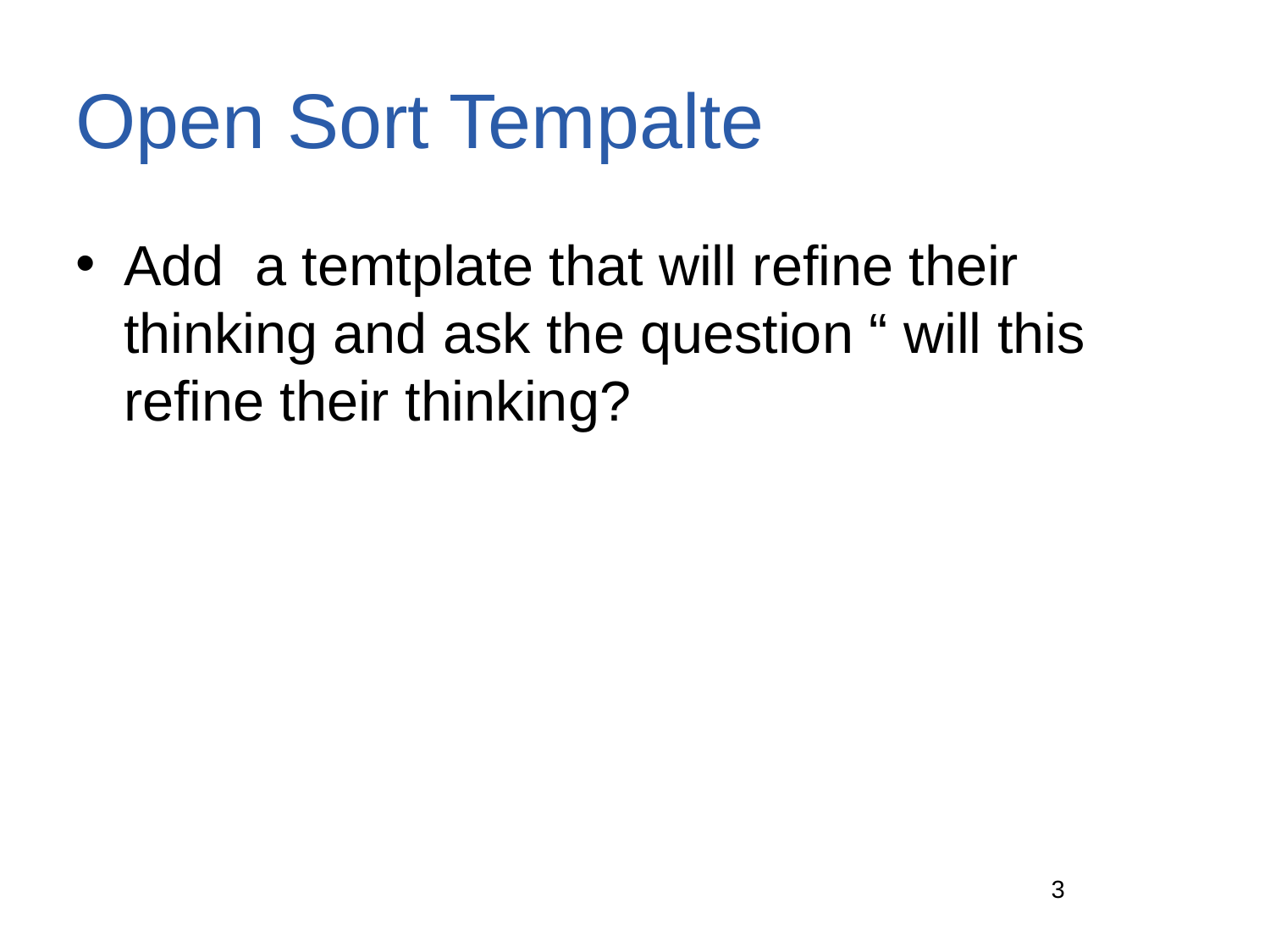

# Open Sort Tempalte
Add  a temtplate that will refine their thinking and ask the question “ will this refine their thinking?
3